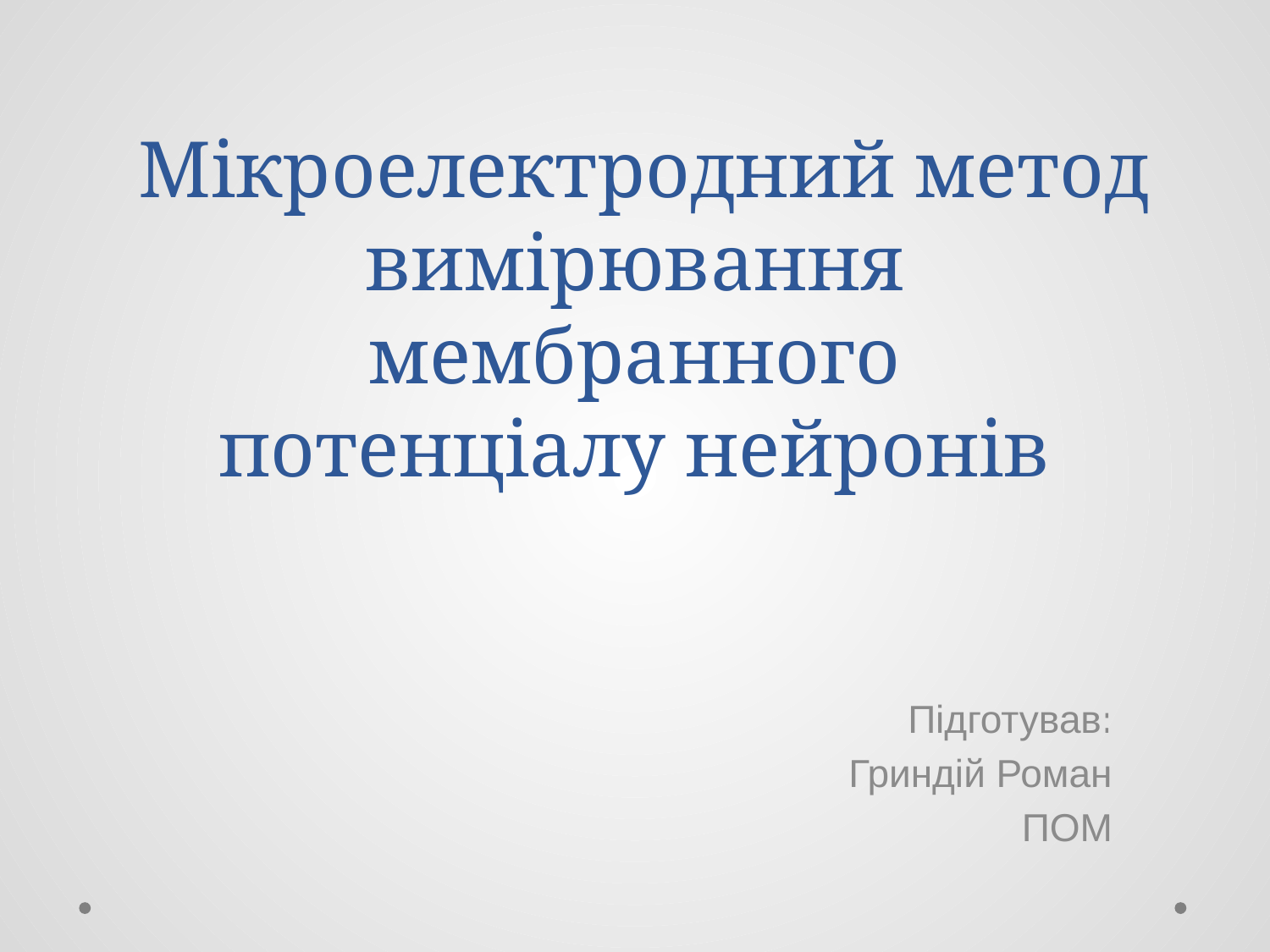

# Мікроелектродний метод вимірювання мембранного потенціалу нейронів
Підготував:
Гриндій Роман
ПОМ